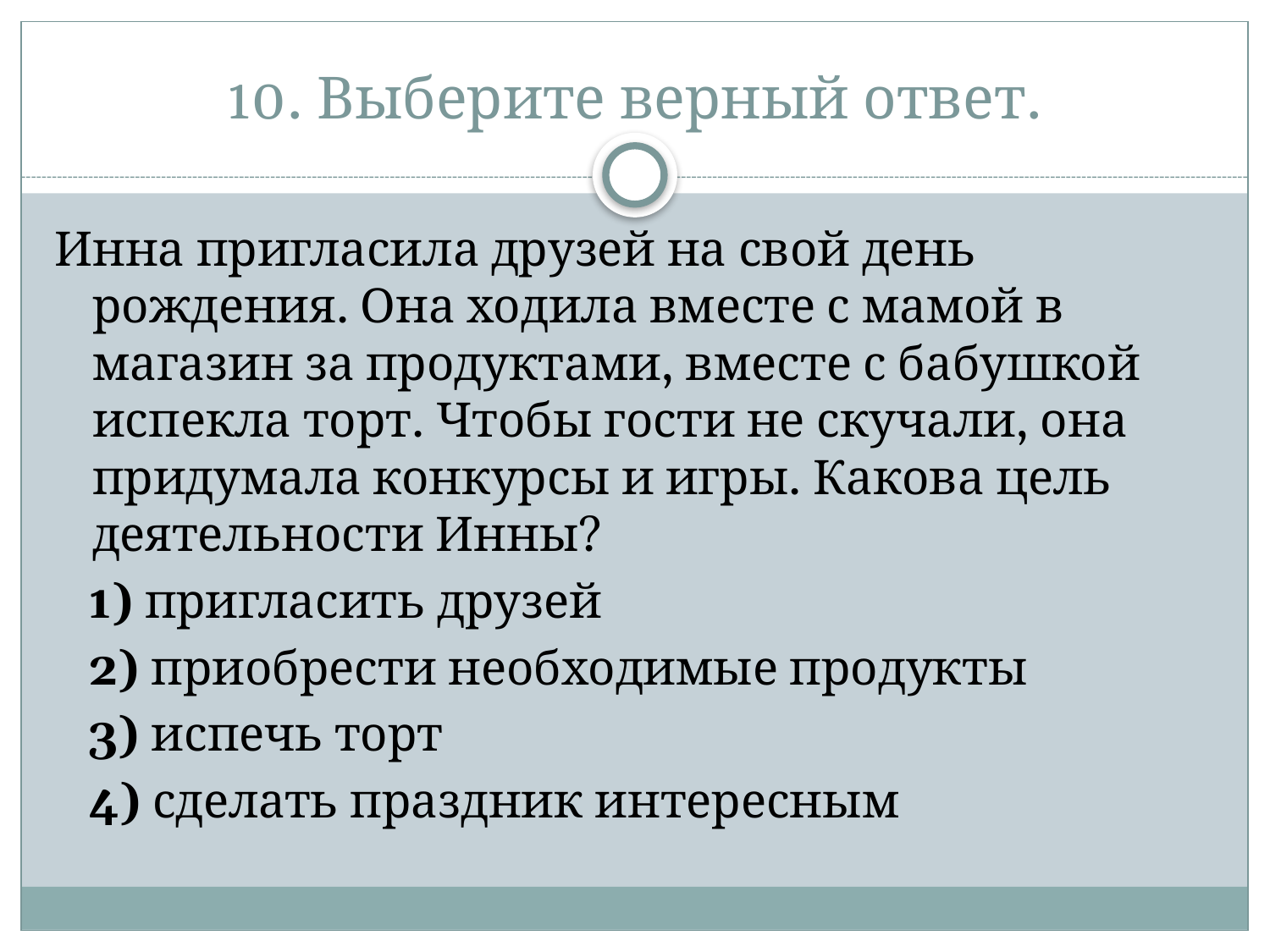

# 10. Выберите верный ответ.
Инна пригласила друзей на свой день рождения. Она ходила вместе с мамой в магазин за продуктами, вместе с бабушкой испекла торт. Чтобы гости не скучали, она придумала конкурсы и игры. Какова цель деятельности Инны?
   1) пригласить друзей
   2) приобрести необходимые продукты
   3) испечь торт
   4) сделать праздник интересным